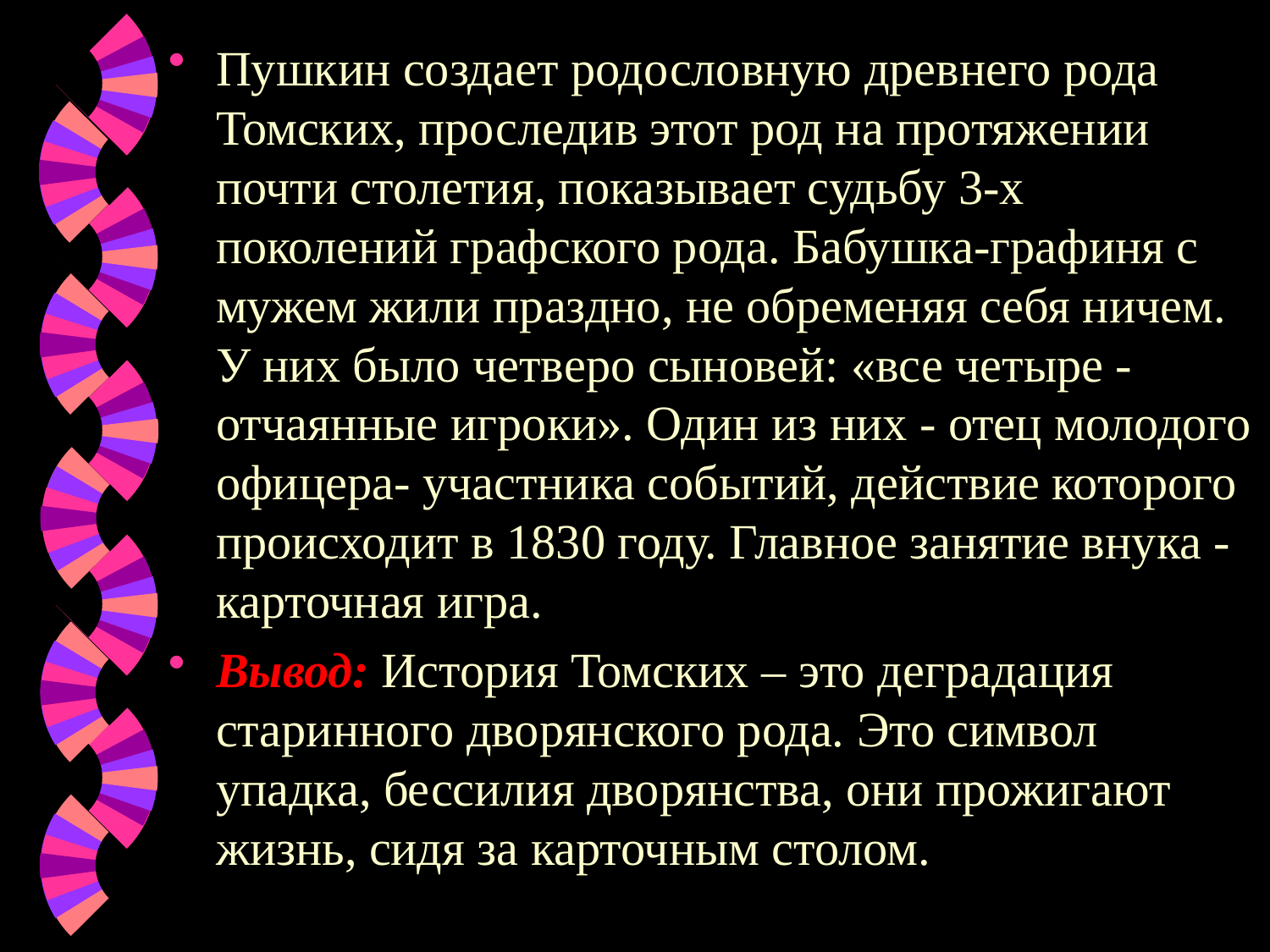

Пушкин создает родословную древнего рода Томских, проследив этот род на протяжении почти столетия, показывает судьбу 3-х поколений графского рода. Бабушка-графиня с мужем жили праздно, не обременяя себя ничем. У них было четверо сыновей: «все четыре - отчаянные игроки». Один из них - отец молодого офицера- участника событий, действие которого происходит в 1830 году. Главное занятие внука - карточная игра.
Вывод: История Томских – это деградация старинного дворянского рода. Это символ упадка, бессилия дворянства, они прожигают жизнь, сидя за карточным столом.